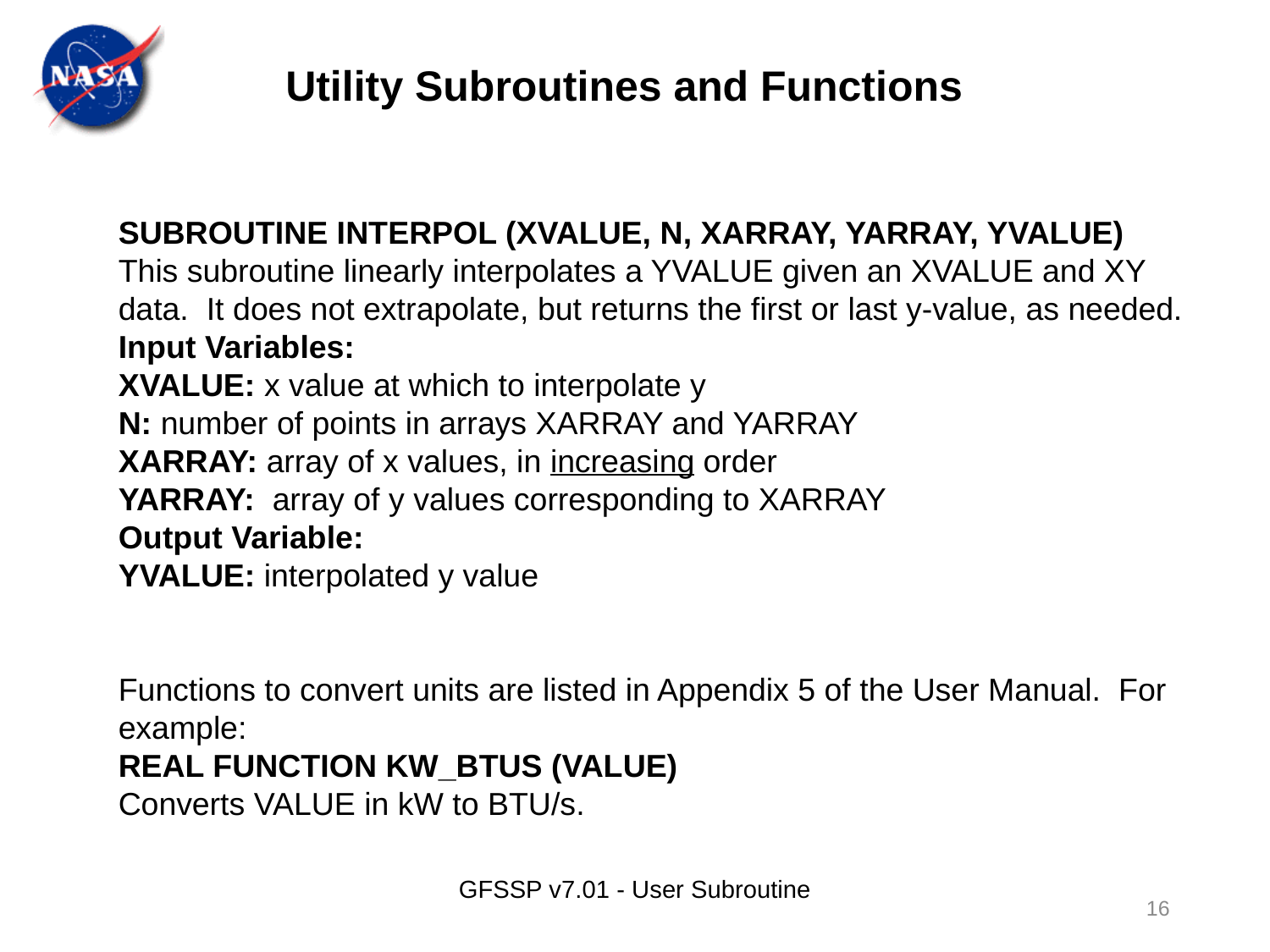

Utility Subroutines and Functions
SUBROUTINE INTERPOL (XVALUE, N, XARRAY, YARRAY, YVALUE)
This subroutine linearly interpolates a YVALUE given an XVALUE and XY data.  It does not extrapolate, but returns the first or last y-value, as needed.
Input Variables:
XVALUE: x value at which to interpolate y
N: number of points in arrays XARRAY and YARRAY
XARRAY: array of x values, in increasing order
YARRAY:  array of y values corresponding to XARRAY
Output Variable:
YVALUE: interpolated y value

Functions to convert units are listed in Appendix 5 of the User Manual.  For example:
REAL FUNCTION KW_BTUS (VALUE)
Converts VALUE in kW to BTU/s.
GFSSP v7.01 - User Subroutine
16